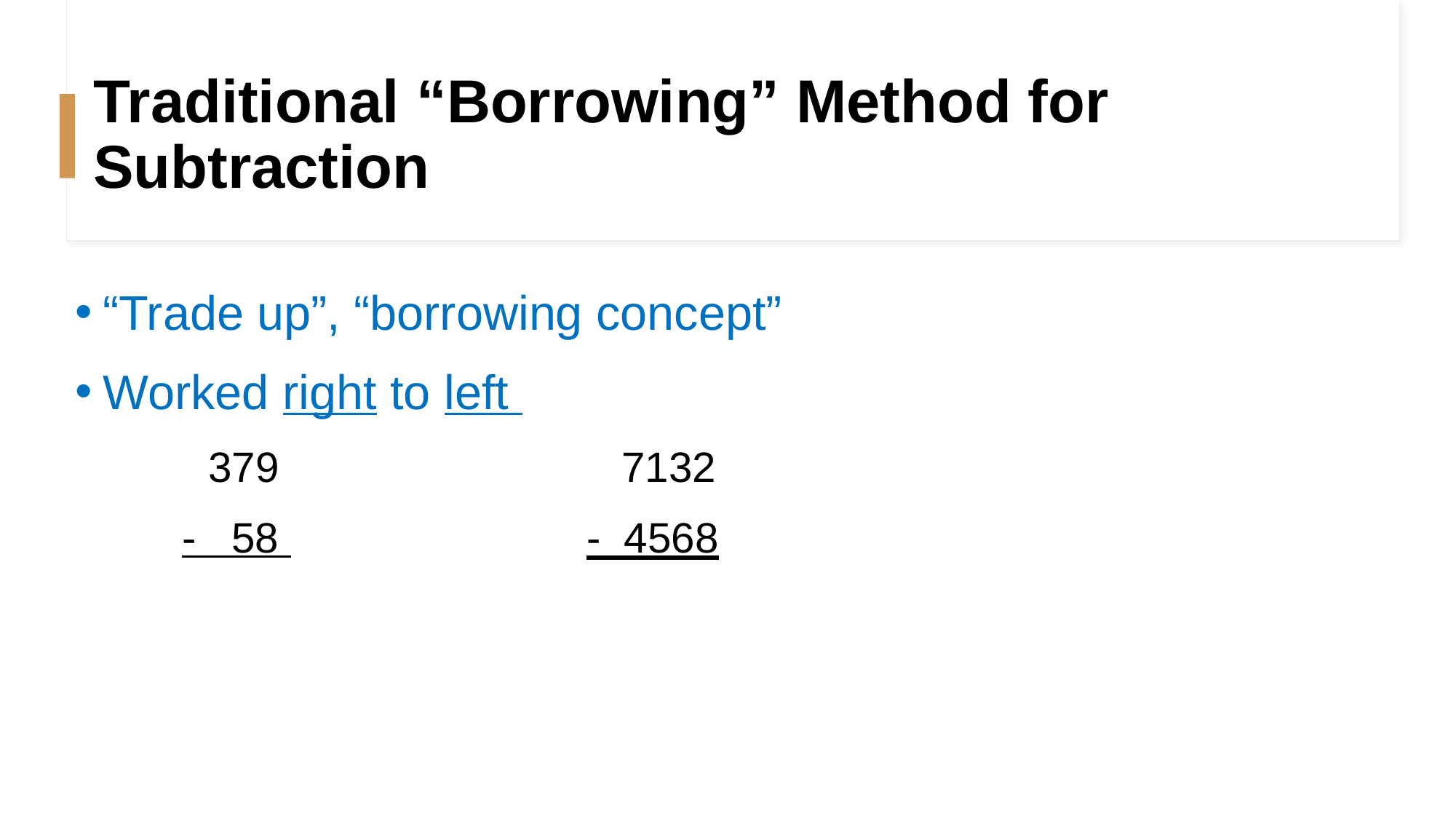

# Traditional “Borrowing” Method for Subtraction
“Trade up”, “borrowing concept”
Worked right to left
	  379                             7132
         -   58                          -  4568